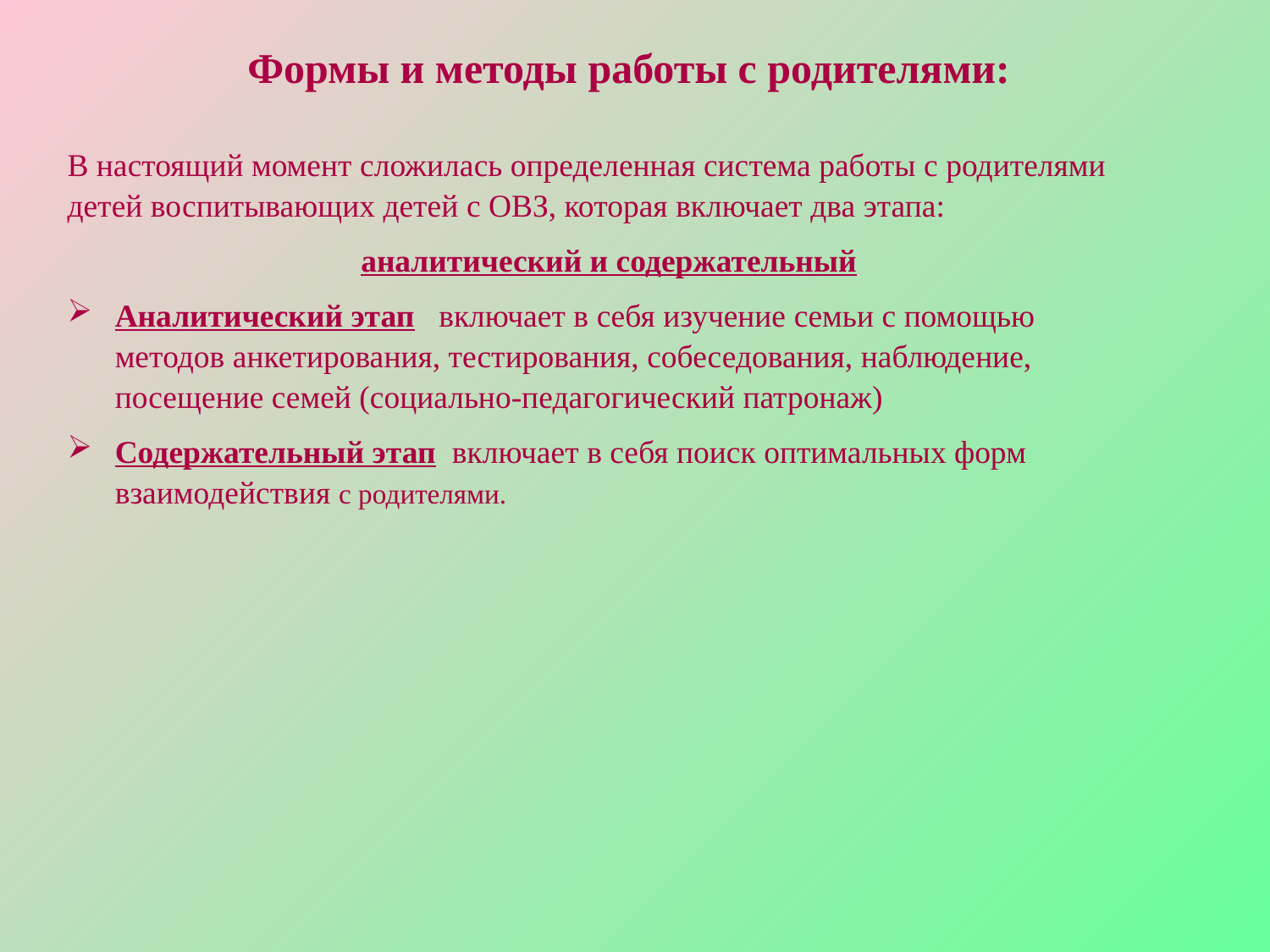

Формы и методы работы с родителями:
В настоящий момент сложилась определенная система работы с родителями детей воспитывающих детей с ОВЗ, которая включает два этапа:
 аналитический и содержательный
Аналитический этап   включает в себя изучение семьи с помощью методов анкетирования, тестирования, собеседования, наблюдение, посещение семей (социально-педагогический патронаж)
Содержательный этап  включает в себя поиск оптимальных форм взаимодействия с родителями.